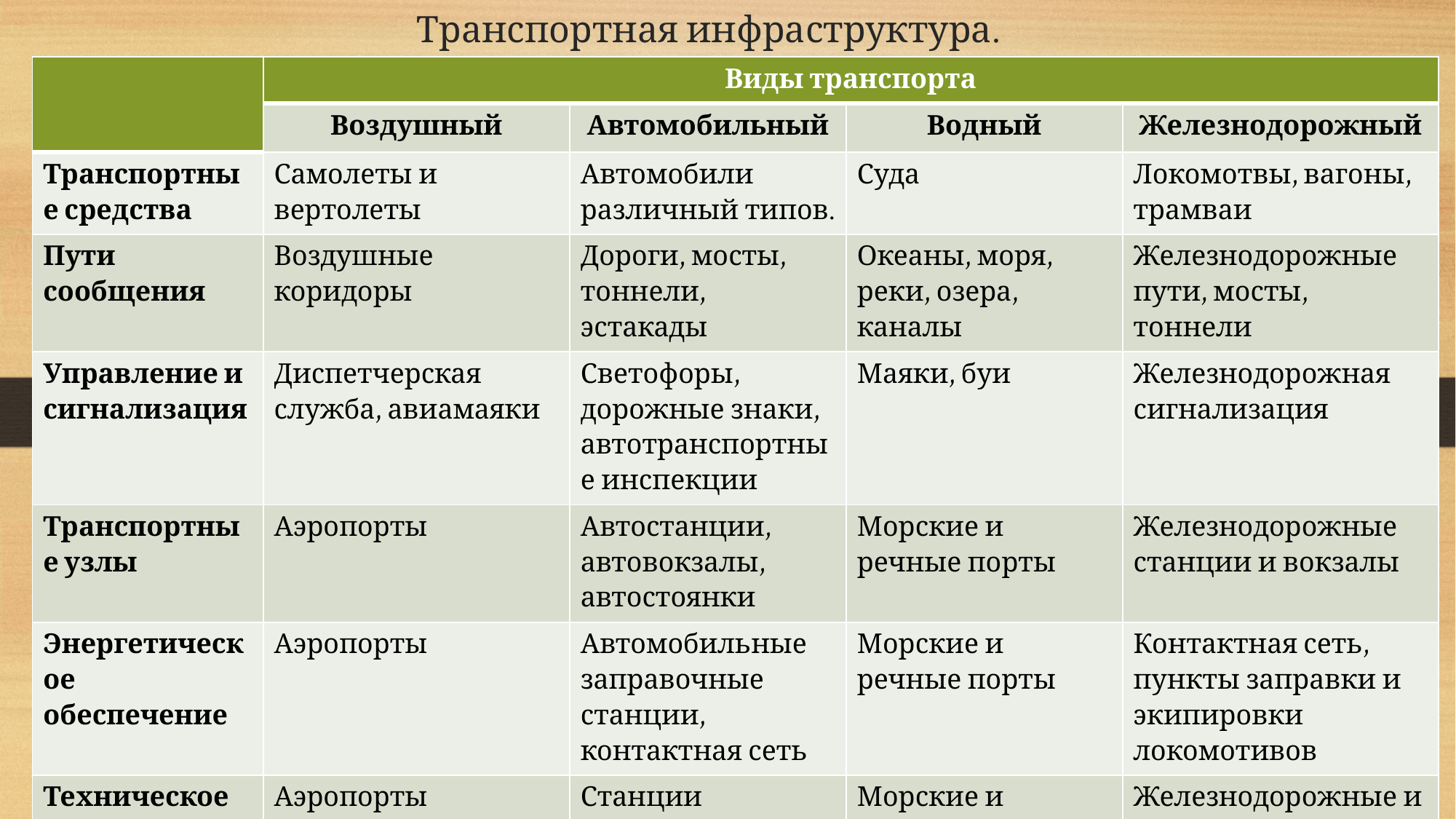

# Транспортная инфраструктура.
|  | Виды транспорта |  |  |  |
| --- | --- | --- | --- | --- |
|  | Воздушный | Автомобильный | Водный | Железнодорожный |
| Транспортные средства | Самолеты и вертолеты | Автомобили различный типов. | Суда | Локомотвы, вагоны, трамваи |
| Пути сообщения | Воздушные коридоры | Дороги, мосты, тоннели, эстакады | Океаны, моря, реки, озера, каналы | Железнодорожные пути, мосты, тоннели |
| Управление и сигнализация | Диспетчерская служба, авиамаяки | Светофоры, дорожные знаки, автотранспортные инспекции | Маяки, буи | Железнодорожная сигнализация |
| Транспортные узлы | Аэропорты | Автостанции, автовокзалы, автостоянки | Морские и речные порты | Железнодорожные станции и вокзалы |
| Энергетическое обеспечение | Аэропорты | Автомобильные заправочные станции, контактная сеть | Морские и речные порты | Контактная сеть, пункты заправки и экипировки локомотивов |
| Техническое обеспечение | Аэропорты | Станции технического обслуживания | Морские и речные порты | Железнодорожные и трамвайные депо |